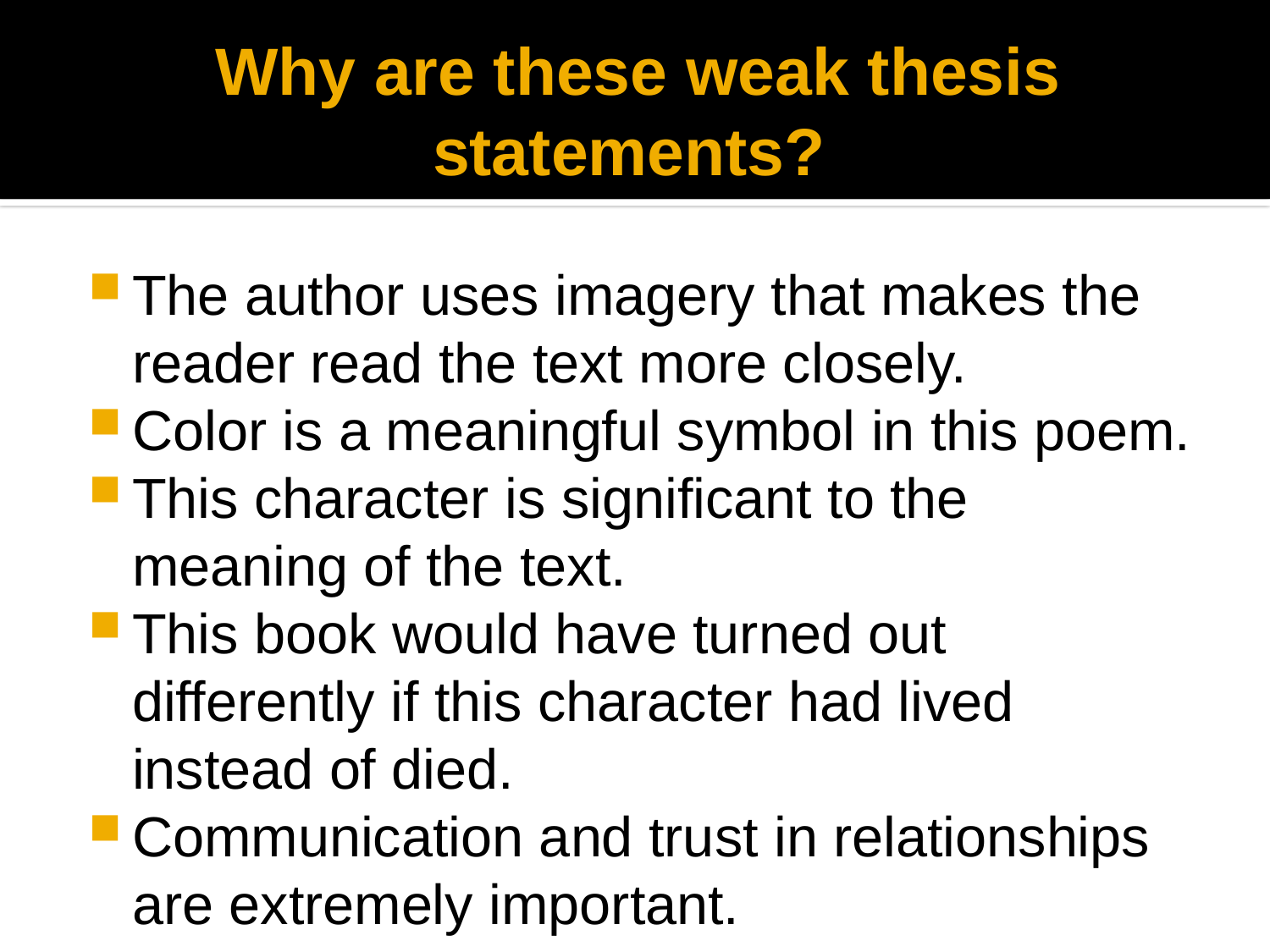

# Why are these weak thesis statements?
The author uses imagery that makes the reader read the text more closely.
Color is a meaningful symbol in this poem.
This character is significant to the meaning of the text.
This book would have turned out differently if this character had lived instead of died.
Communication and trust in relationships are extremely important.